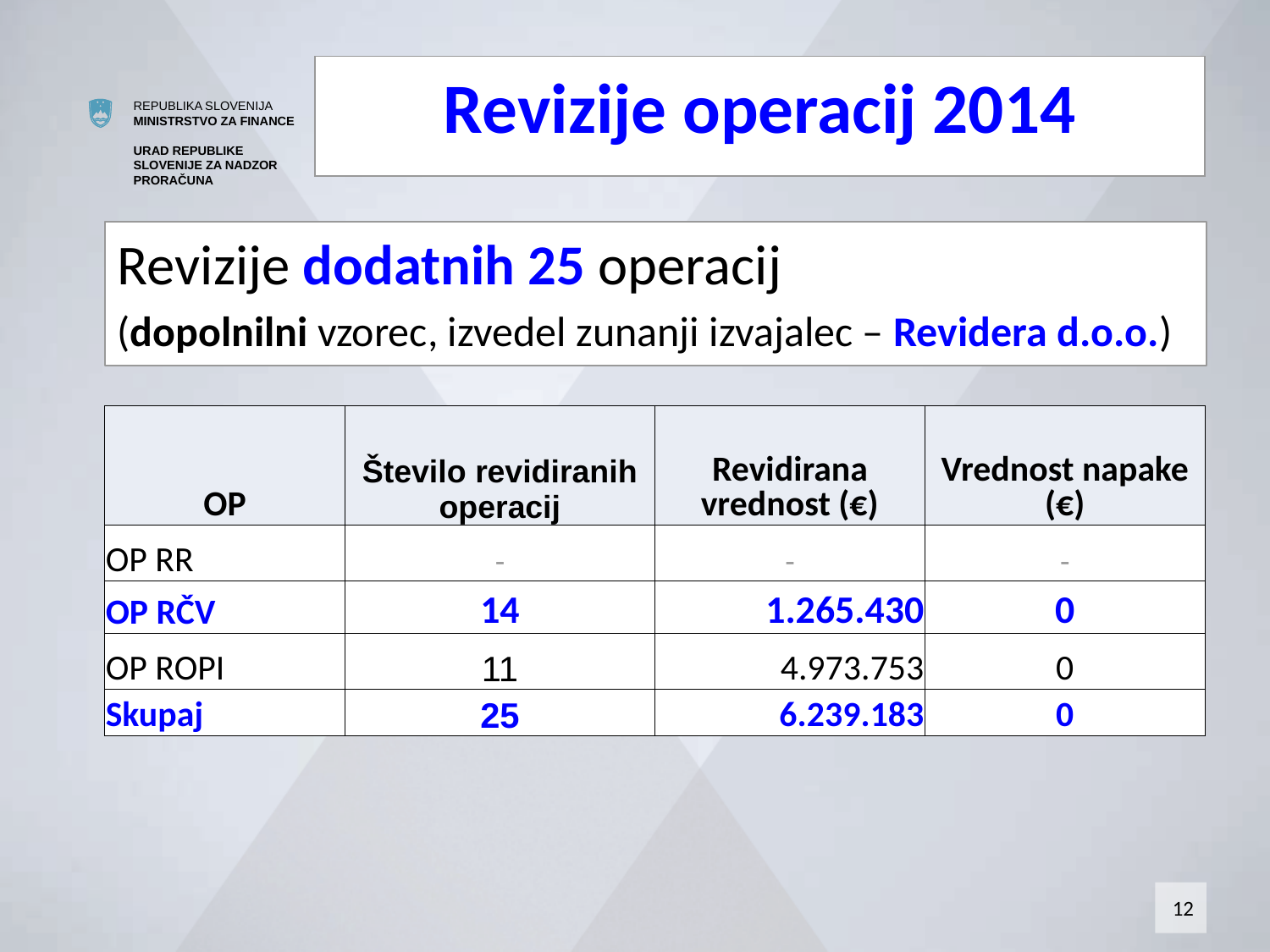

Revizije operacij 2014
Revizije dodatnih 25 operacij
(dopolnilni vzorec, izvedel zunanji izvajalec – Revidera d.o.o.)
| OP | Število revidiranih operacij | Revidirana vrednost (€) | Vrednost napake (€) |
| --- | --- | --- | --- |
| OP RR | - | - | - |
| OP RČV | 14 | 1.265.430 | 0 |
| OP ROPI | 11 | 4.973.753 | 0 |
| Skupaj | 25 | 6.239.183 | 0 |
12